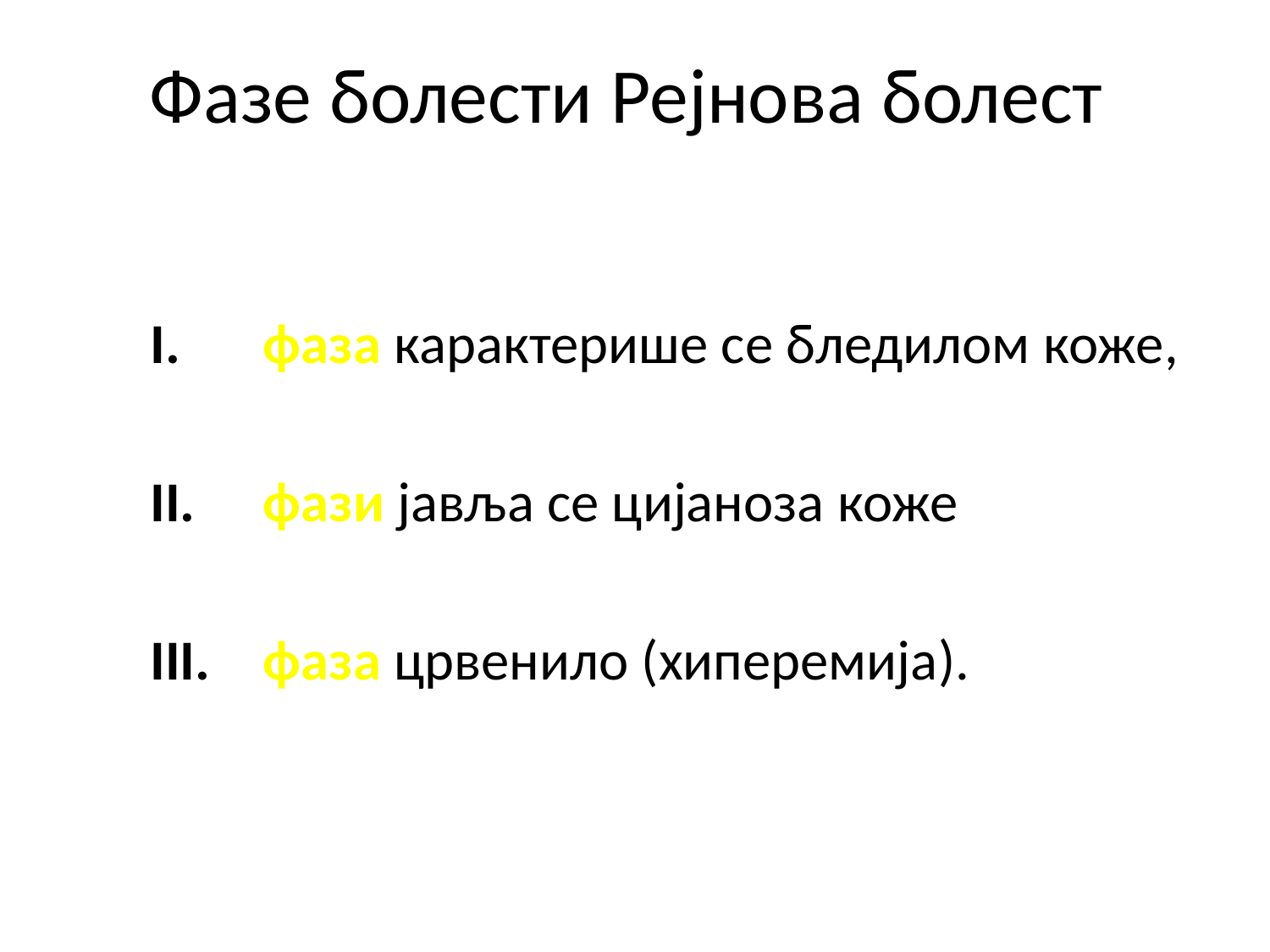

# Фазе болести Рејнова болест

фаза карактерише се бледилом коже,

фази јавља се цијаноза коже

фаза црвенило (хиперемија).